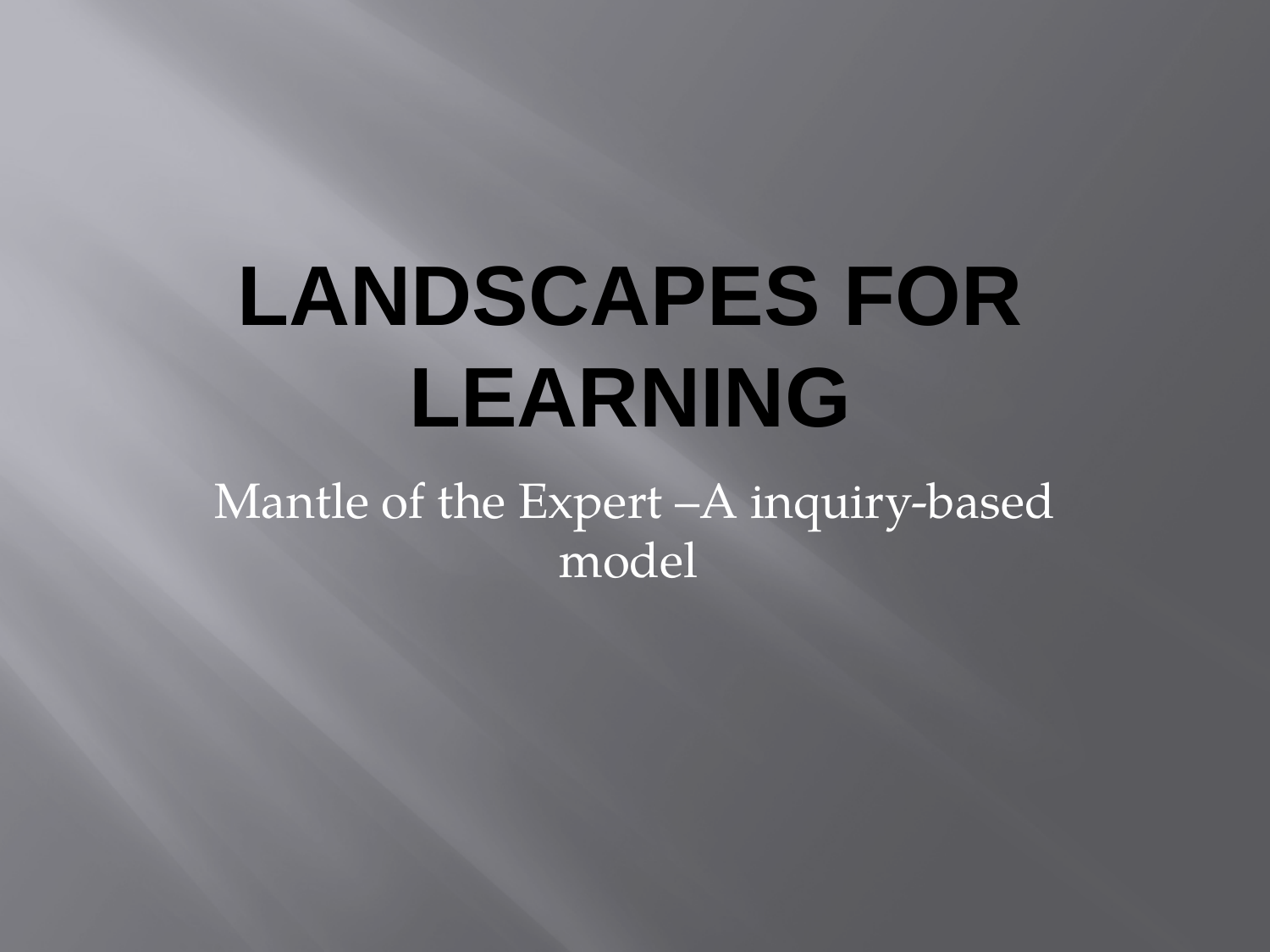

# Landscapes for learning

Mantle of the Expert –A inquiry-based model